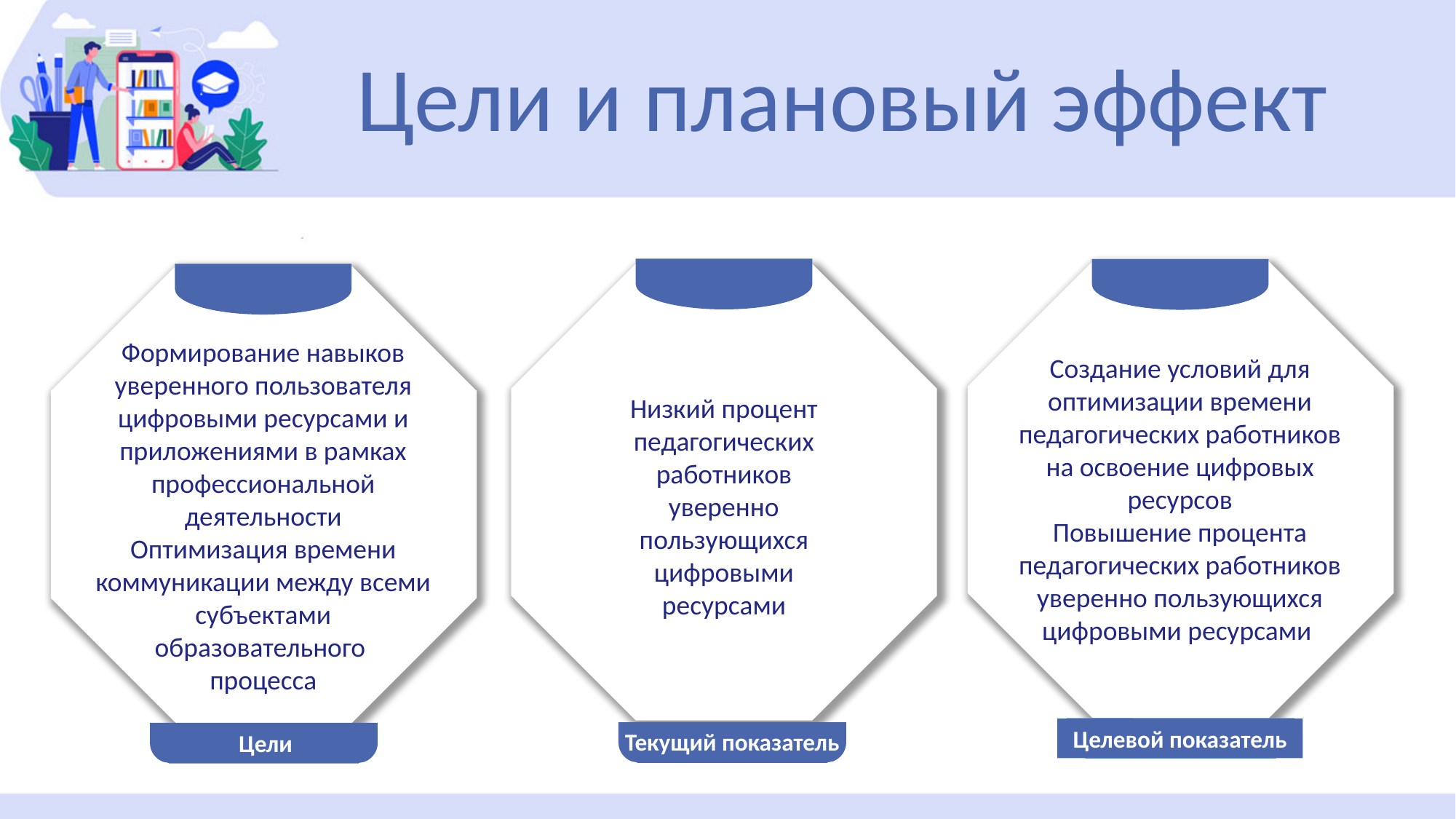

# Цели и плановый эффект

Формирование навыков уверенного пользователя цифровыми ресурсами и приложениями в рамках профессиональной деятельности
Оптимизация времени коммуникации между всеми субъектами образовательного
процесса
Создание условий для оптимизации времени педагогических работников на освоение цифровых ресурсов
Повышение процента педагогических работников уверенно пользующихся цифровыми ресурсами
Низкий процент педагогических работников уверенно пользующихся цифровыми ресурсами

Целевой показатель
Текущий показатель

Цели